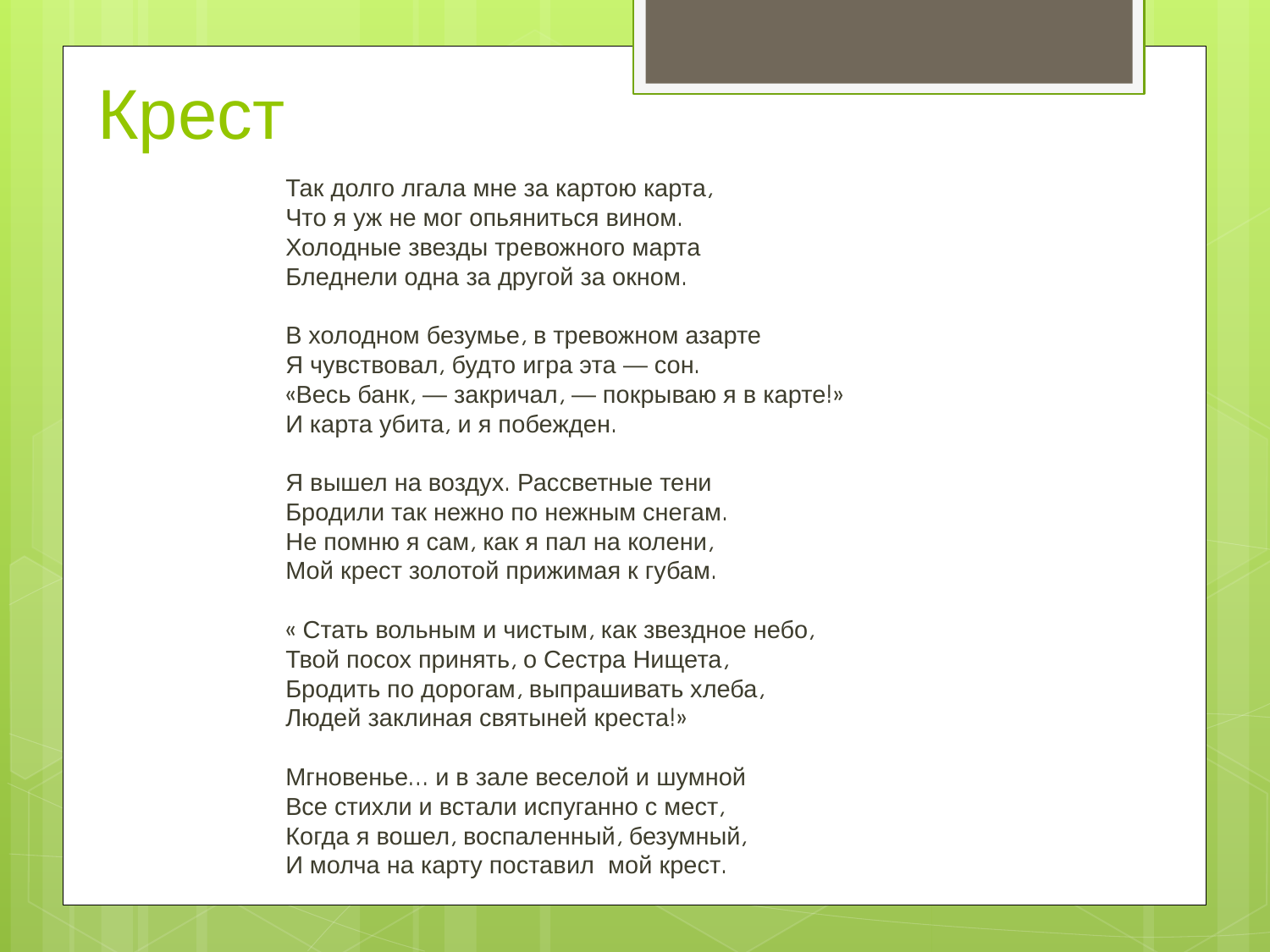

# Крест
Так долго лгала мне за картою карта,
Что я уж не мог опьяниться вином.
Холодные звезды тревожного марта
Бледнели одна за другой за окном.
В холодном безумье, в тревожном азарте
Я чувствовал, будто игра эта — сон.
«Весь банк, — закричал, — покрываю я в карте!»
И карта убита, и я побежден.
Я вышел на воздух. Рассветные тени
Бродили так нежно по нежным снегам.
Не помню я сам, как я пал на колени,
Мой крест золотой прижимая к губам.
« Стать вольным и чистым, как звездное небо,
Твой посох принять, о Сестра Нищета,
Бродить по дорогам, выпрашивать хлеба,
Людей заклиная святыней креста!»
Мгновенье… и в зале веселой и шумной
Все стихли и встали испуганно с мест,
Когда я вошел, воспаленный, безумный,
И молча на карту поставил  мой крест.